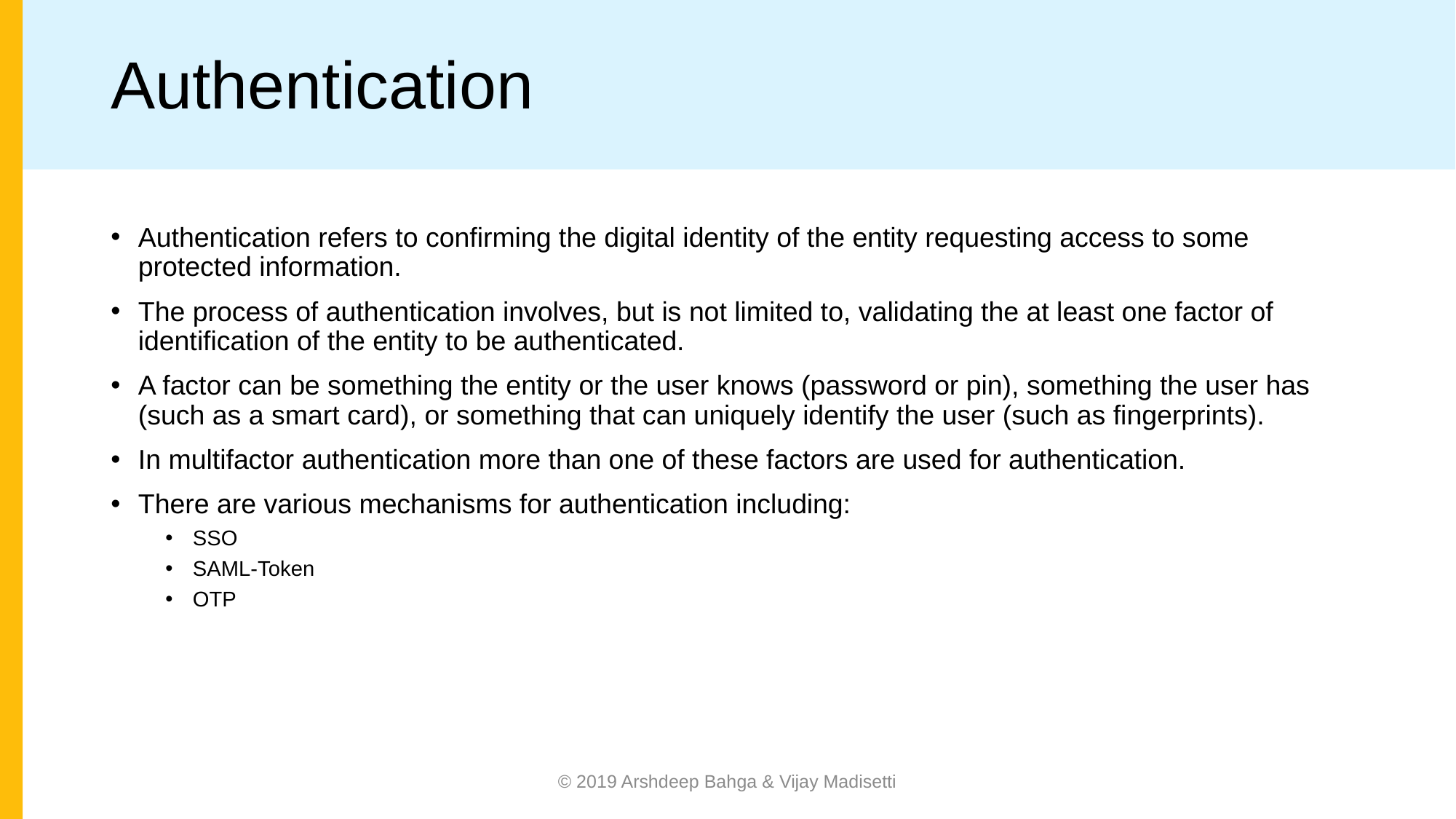

# Authentication
Authentication refers to confirming the digital identity of the entity requesting access to some protected information.
The process of authentication involves, but is not limited to, validating the at least one factor of identification of the entity to be authenticated.
A factor can be something the entity or the user knows (password or pin), something the user has (such as a smart card), or something that can uniquely identify the user (such as fingerprints).
In multifactor authentication more than one of these factors are used for authentication.
There are various mechanisms for authentication including:
SSO
SAML-Token
OTP
© 2019 Arshdeep Bahga & Vijay Madisetti